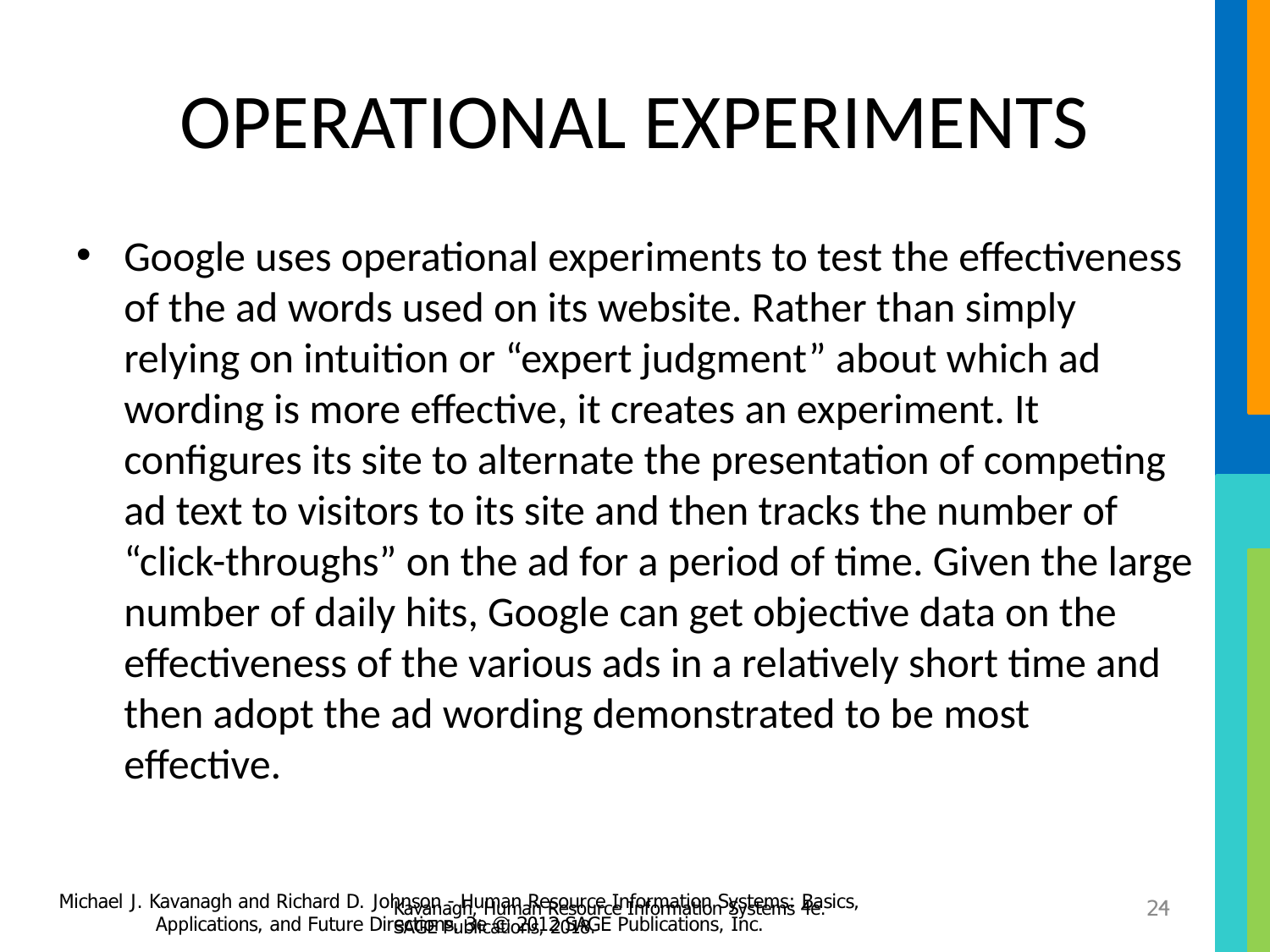

# OPERATIONAL EXPERIMENTS
Google uses operational experiments to test the effectiveness of the ad words used on its website. Rather than simply relying on intuition or “expert judgment” about which ad wording is more effective, it creates an experiment. It configures its site to alternate the presentation of competing ad text to visitors to its site and then tracks the number of “click-throughs” on the ad for a period of time. Given the large number of daily hits, Google can get objective data on the effectiveness of the various ads in a relatively short time and then adopt the ad wording demonstrated to be most effective.
Michael J. Kavanagh and Richard D. Johnson - Human Resource Information Systems: Basics, Applications, and Future Directions, 3e © 2012 SAGE Publications, Inc.
Kavanagh, Human Resource Information Systems 4e. SAGE Publications, 2018.
24